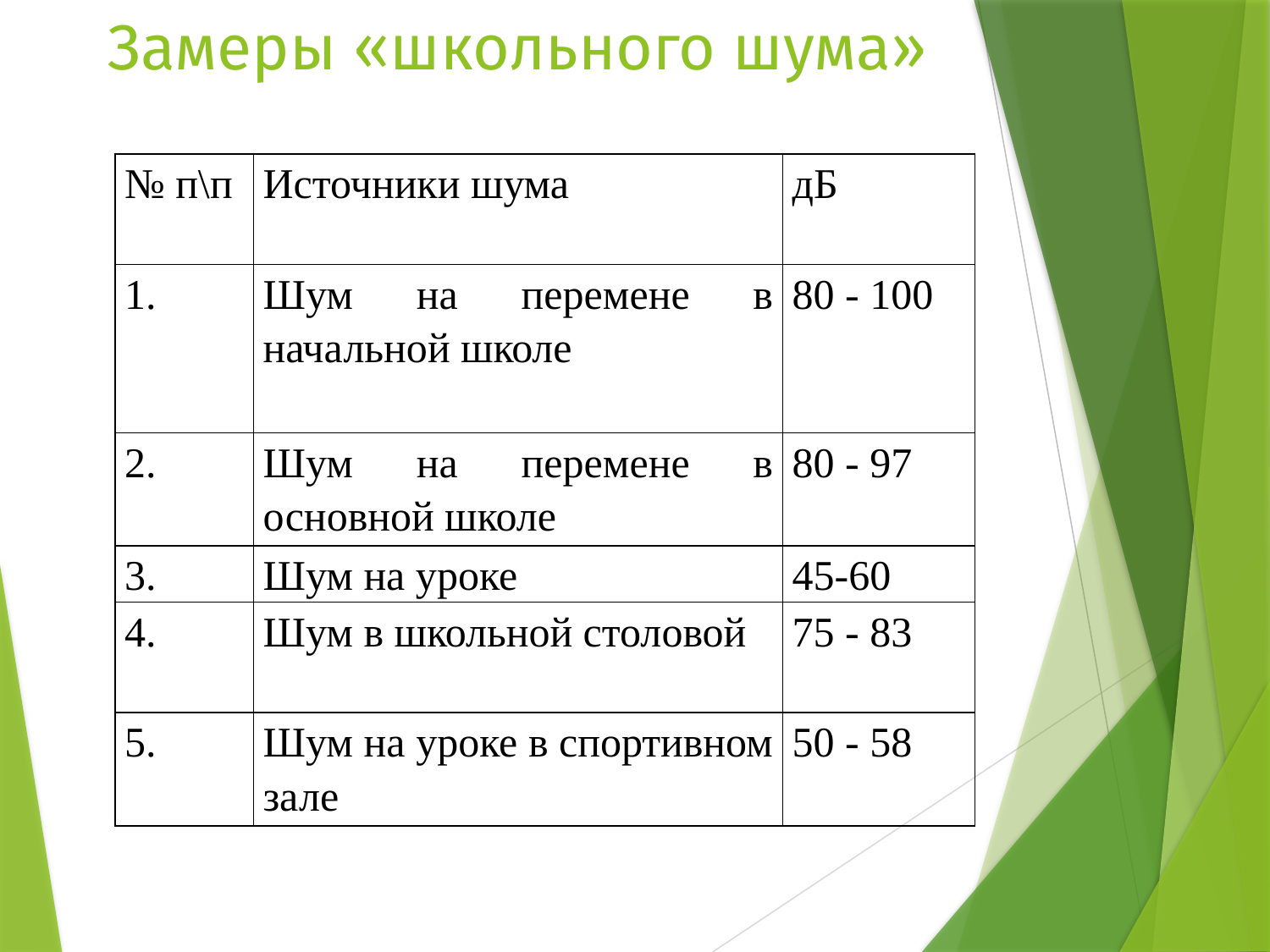

# Замеры «школьного шума»
| № п\п | Источники шума | дБ |
| --- | --- | --- |
| 1. | Шум на перемене в начальной школе | 80 - 100 |
| 2. | Шум на перемене в основной школе | 80 - 97 |
| 3. | Шум на уроке | 45-60 |
| 4. | Шум в школьной столовой | 75 - 83 |
| 5. | Шум на уроке в спортивном зале | 50 - 58 |